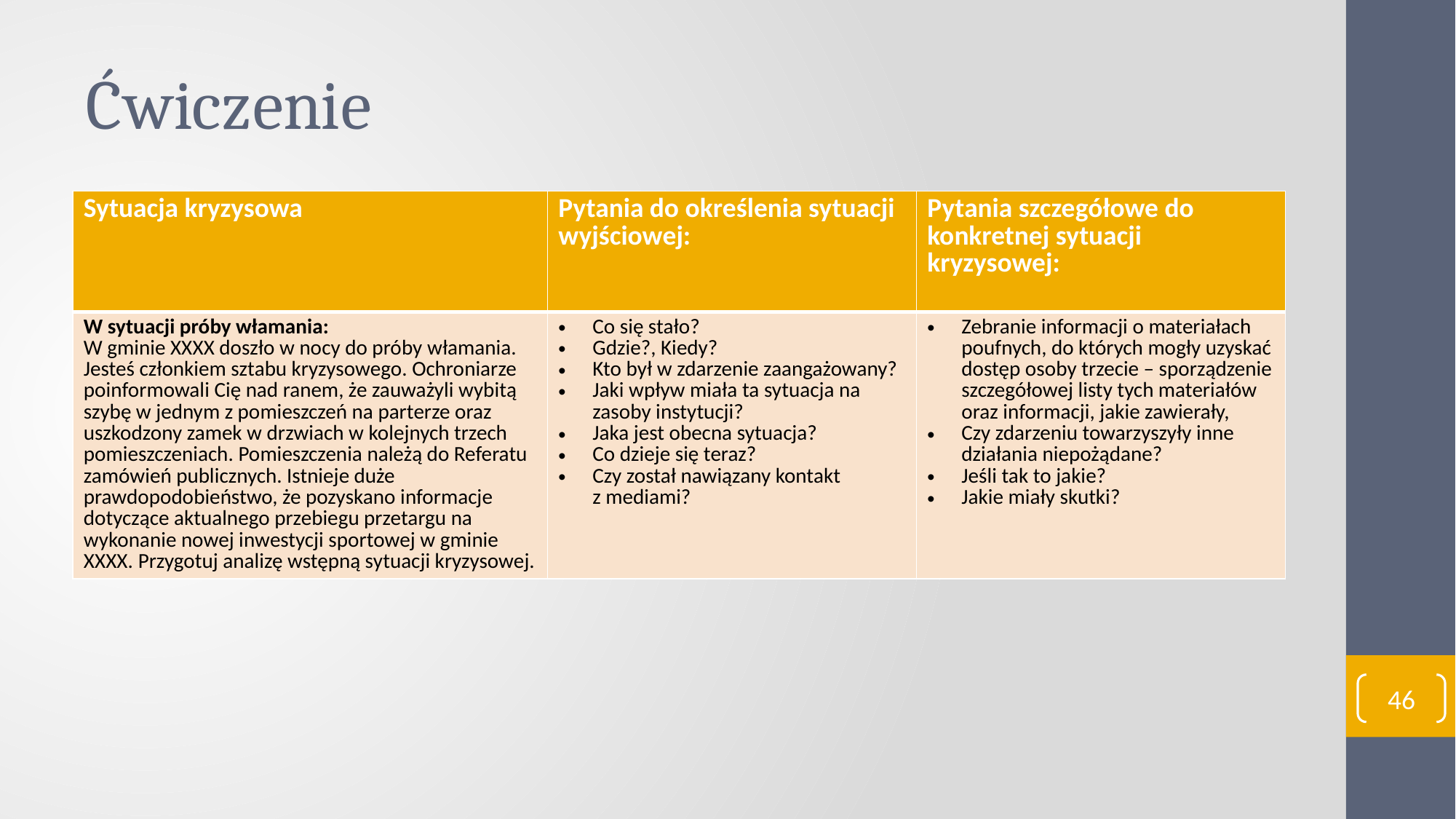

# Ćwiczenie
| Sytuacja kryzysowa | Pytania do określenia sytuacji wyjściowej: | Pytania szczegółowe do konkretnej sytuacji kryzysowej: |
| --- | --- | --- |
| W sytuacji próby włamania: W gminie XXXX doszło w nocy do próby włamania. Jesteś członkiem sztabu kryzysowego. Ochroniarze poinformowali Cię nad ranem, że zauważyli wybitą szybę w jednym z pomieszczeń na parterze oraz uszkodzony zamek w drzwiach w kolejnych trzech pomieszczeniach. Pomieszczenia należą do Referatu zamówień publicznych. Istnieje duże prawdopodobieństwo, że pozyskano informacje dotyczące aktualnego przebiegu przetargu na wykonanie nowej inwestycji sportowej w gminie XXXX. Przygotuj analizę wstępną sytuacji kryzysowej. | Co się stało? Gdzie?, Kiedy? Kto był w zdarzenie zaangażowany? Jaki wpływ miała ta sytuacja na zasoby instytucji? Jaka jest obecna sytuacja? Co dzieje się teraz? Czy został nawiązany kontakt z mediami? | Zebranie informacji o materiałach poufnych, do których mogły uzyskać dostęp osoby trzecie – sporządzenie szczegółowej listy tych materiałów oraz informacji, jakie zawierały, Czy zdarzeniu towarzyszyły inne działania niepożądane? Jeśli tak to jakie? Jakie miały skutki? |
46